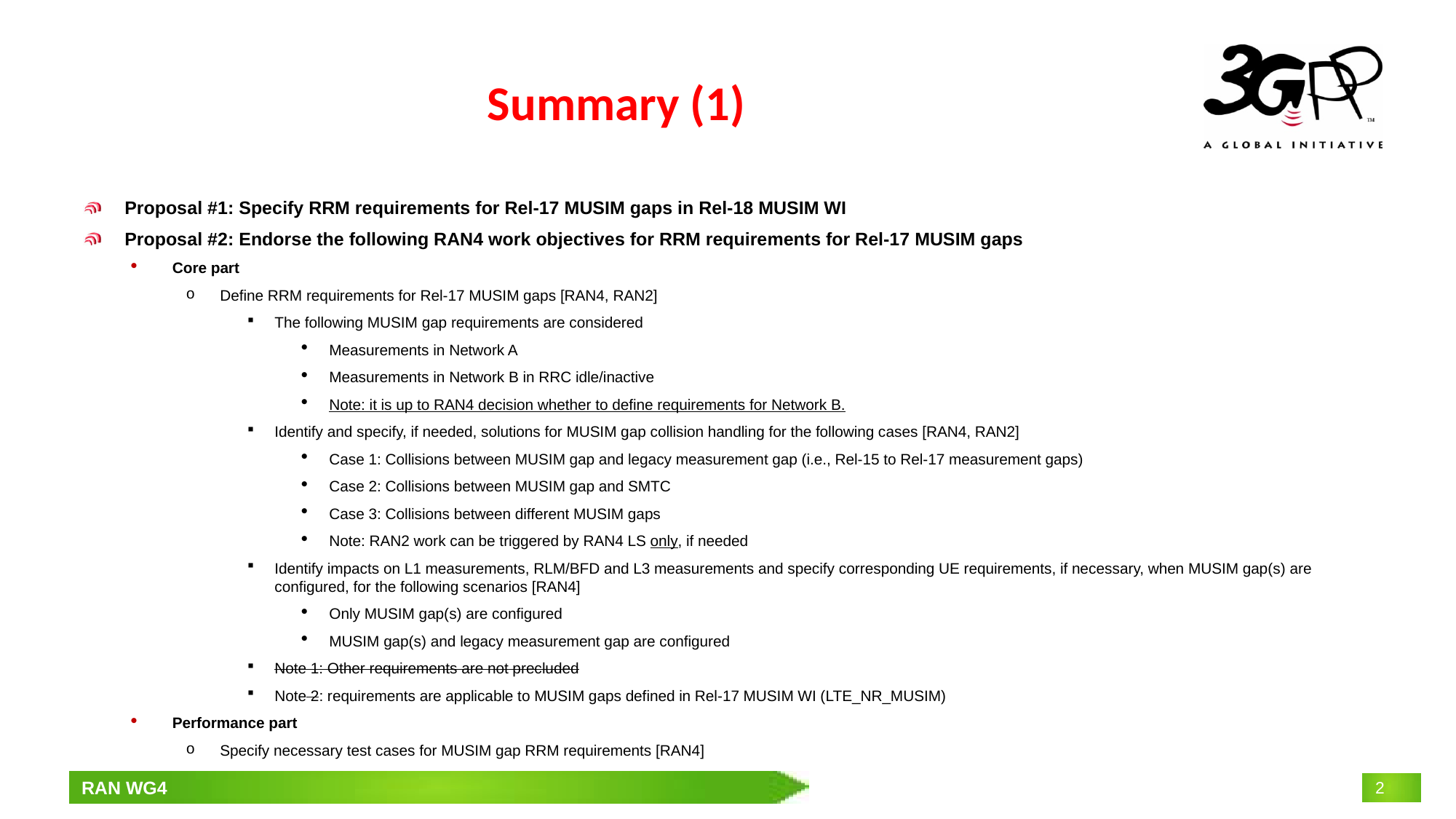

# Summary (1)
Proposal #1: Specify RRM requirements for Rel-17 MUSIM gaps in Rel-18 MUSIM WI
Proposal #2: Endorse the following RAN4 work objectives for RRM requirements for Rel-17 MUSIM gaps
Core part
Define RRM requirements for Rel-17 MUSIM gaps [RAN4, RAN2]
The following MUSIM gap requirements are considered
Measurements in Network A
Measurements in Network B in RRC idle/inactive
Note: it is up to RAN4 decision whether to define requirements for Network B.
Identify and specify, if needed, solutions for MUSIM gap collision handling for the following cases [RAN4, RAN2]
Case 1: Collisions between MUSIM gap and legacy measurement gap (i.e., Rel-15 to Rel-17 measurement gaps)
Case 2: Collisions between MUSIM gap and SMTC
Case 3: Collisions between different MUSIM gaps
Note: RAN2 work can be triggered by RAN4 LS only, if needed
Identify impacts on L1 measurements, RLM/BFD and L3 measurements and specify corresponding UE requirements, if necessary, when MUSIM gap(s) are configured, for the following scenarios [RAN4]
Only MUSIM gap(s) are configured
MUSIM gap(s) and legacy measurement gap are configured
Note 1: Other requirements are not precluded
Note 2: requirements are applicable to MUSIM gaps defined in Rel-17 MUSIM WI (LTE_NR_MUSIM)
Performance part
Specify necessary test cases for MUSIM gap RRM requirements [RAN4]